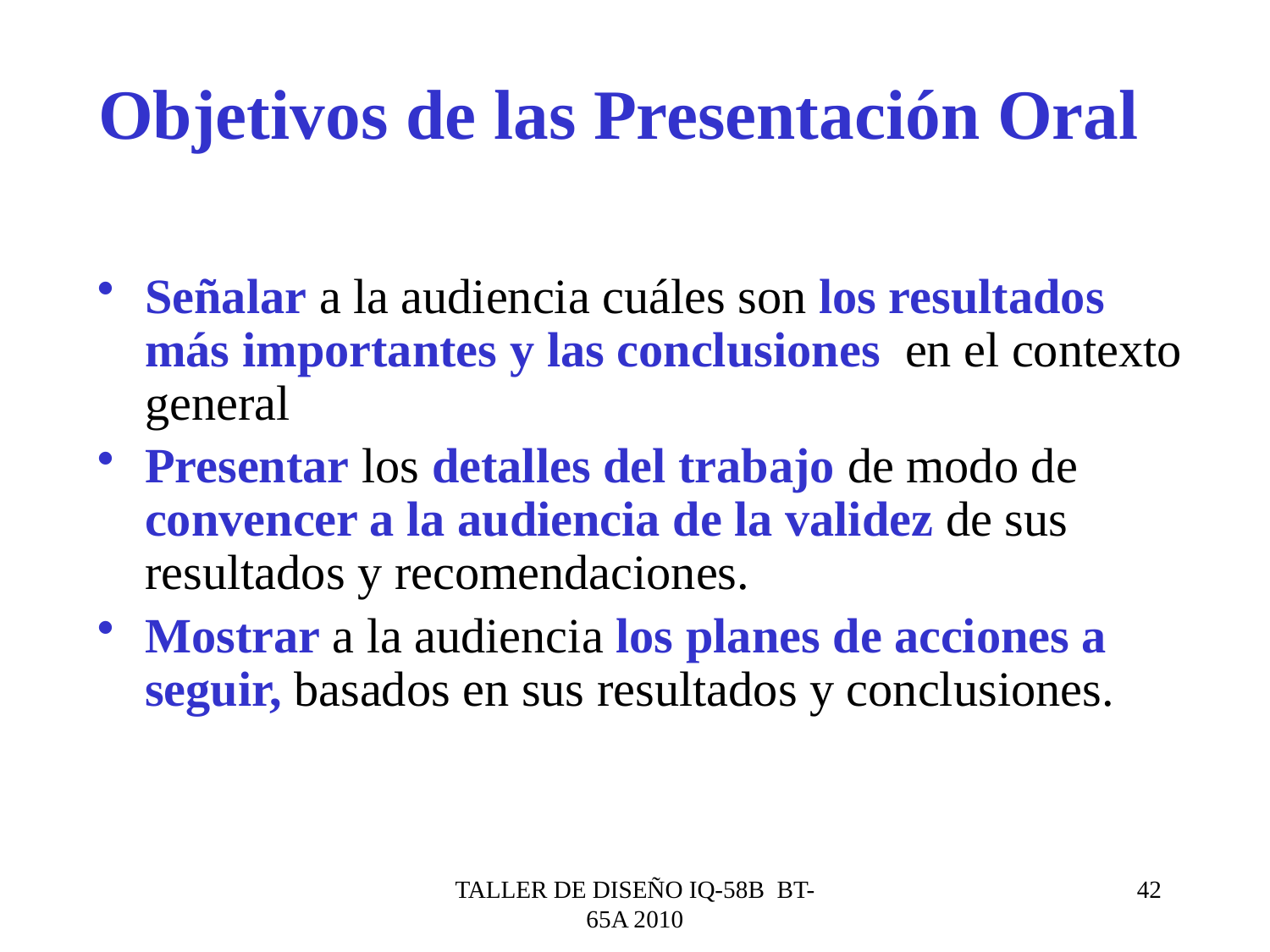

# Objetivos de las Presentación Oral
Señalar a la audiencia cuáles son los resultados más importantes y las conclusiones, en el contexto general.
Presentar los detalles del trabajo de modo de convencer a la audiencia de la validez de sus resultados y recomendaciones.
Mostrar a la audiencia los planes de acciones a seguir, basados en sus resultados y conclusiones.

TALLER DE DISEÑO IQ-58B  BT-65A 2010
42